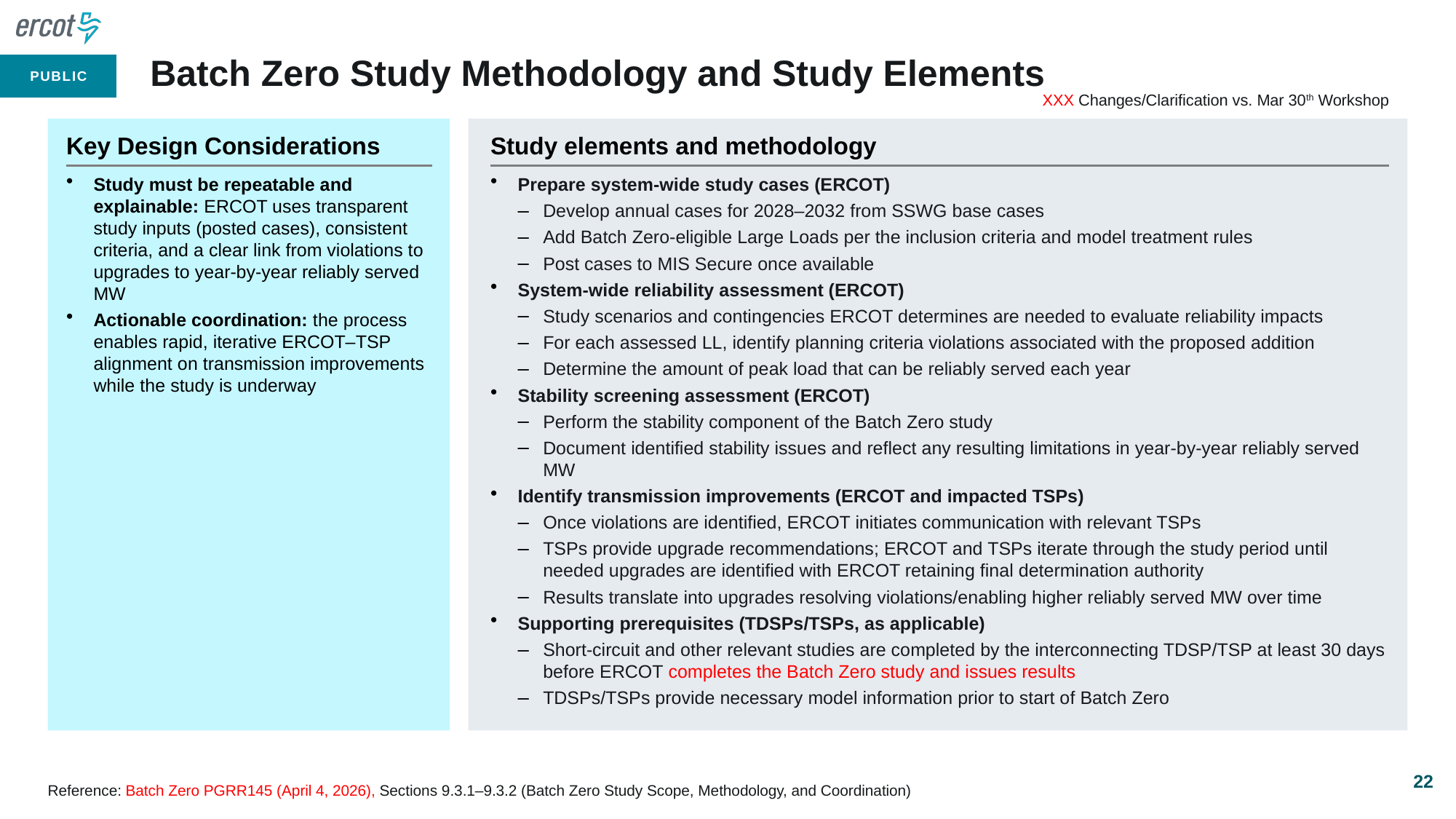

# Batch Zero Study Methodology and Study Elements
XXX Changes/Clarification vs. Mar 30th Workshop

Key Design Considerations
Study elements and methodology
Study must be repeatable and explainable: ERCOT uses transparent study inputs (posted cases), consistent criteria, and a clear link from violations to upgrades to year-by-year reliably served MW
Actionable coordination: the process enables rapid, iterative ERCOT–TSP alignment on transmission improvements while the study is underway
Prepare system-wide study cases (ERCOT)
Develop annual cases for 2028–2032 from SSWG base cases
Add Batch Zero-eligible Large Loads per the inclusion criteria and model treatment rules
Post cases to MIS Secure once available
System-wide reliability assessment (ERCOT)
Study scenarios and contingencies ERCOT determines are needed to evaluate reliability impacts
For each assessed LL, identify planning criteria violations associated with the proposed addition
Determine the amount of peak load that can be reliably served each year
Stability screening assessment (ERCOT)
Perform the stability component of the Batch Zero study
Document identified stability issues and reflect any resulting limitations in year-by-year reliably served MW
Identify transmission improvements (ERCOT and impacted TSPs)
Once violations are identified, ERCOT initiates communication with relevant TSPs
TSPs provide upgrade recommendations; ERCOT and TSPs iterate through the study period until needed upgrades are identified with ERCOT retaining final determination authority
Results translate into upgrades resolving violations/enabling higher reliably served MW over time
Supporting prerequisites (TDSPs/TSPs, as applicable)
Short-circuit and other relevant studies are completed by the interconnecting TDSP/TSP at least 30 days before ERCOT completes the Batch Zero study and issues results
TDSPs/TSPs provide necessary model information prior to start of Batch Zero
22
Reference: Batch Zero PGRR145 (April 4, 2026), Sections 9.3.1–9.3.2 (Batch Zero Study Scope, Methodology, and Coordination)